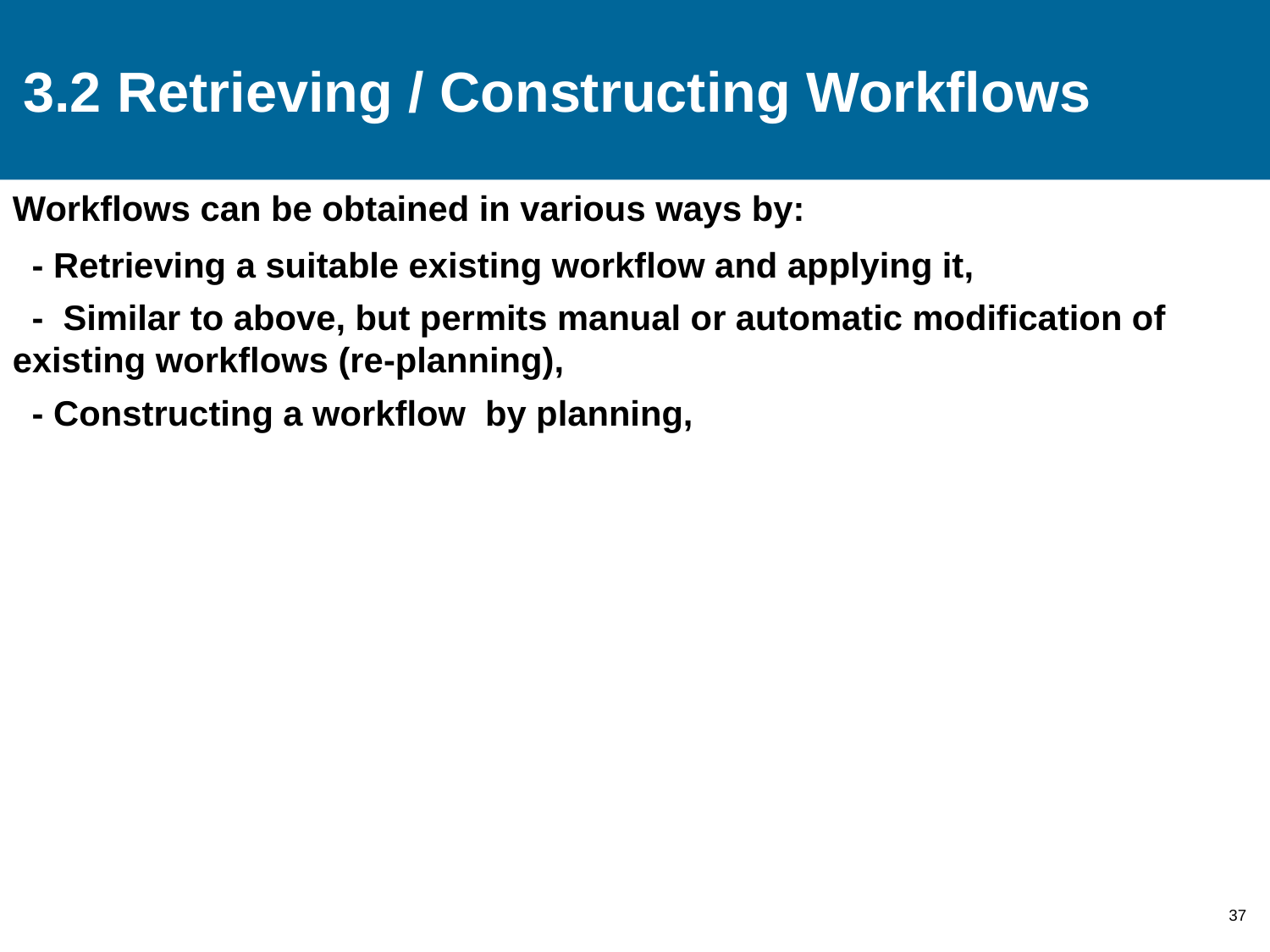

# 3.2 Retrieving / Constructing Workflows
Workflows can be obtained in various ways by:
  - Retrieving a suitable existing workflow and applying it,
  -  Similar to above, but permits manual or automatic modification of existing workflows (re-planning),
  - Constructing a workflow  by planning,

37